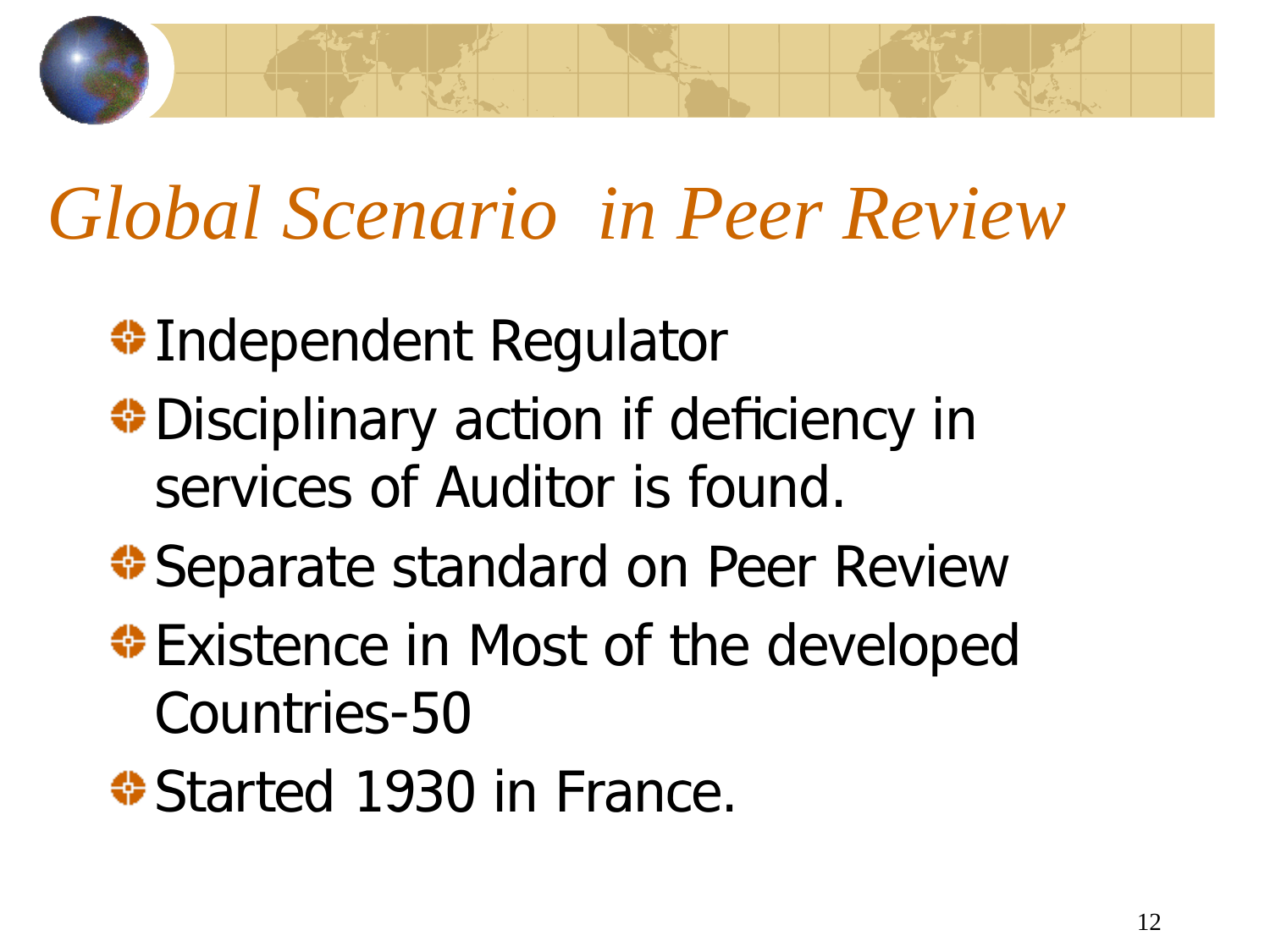

# Global Scenario  in Peer Review
Independent Regulator
Disciplinary action if deficiency in services of Auditor is found.
Separate standard on Peer Review
Existence in Most of the developed Countries-50
Started 1930 in France.

12